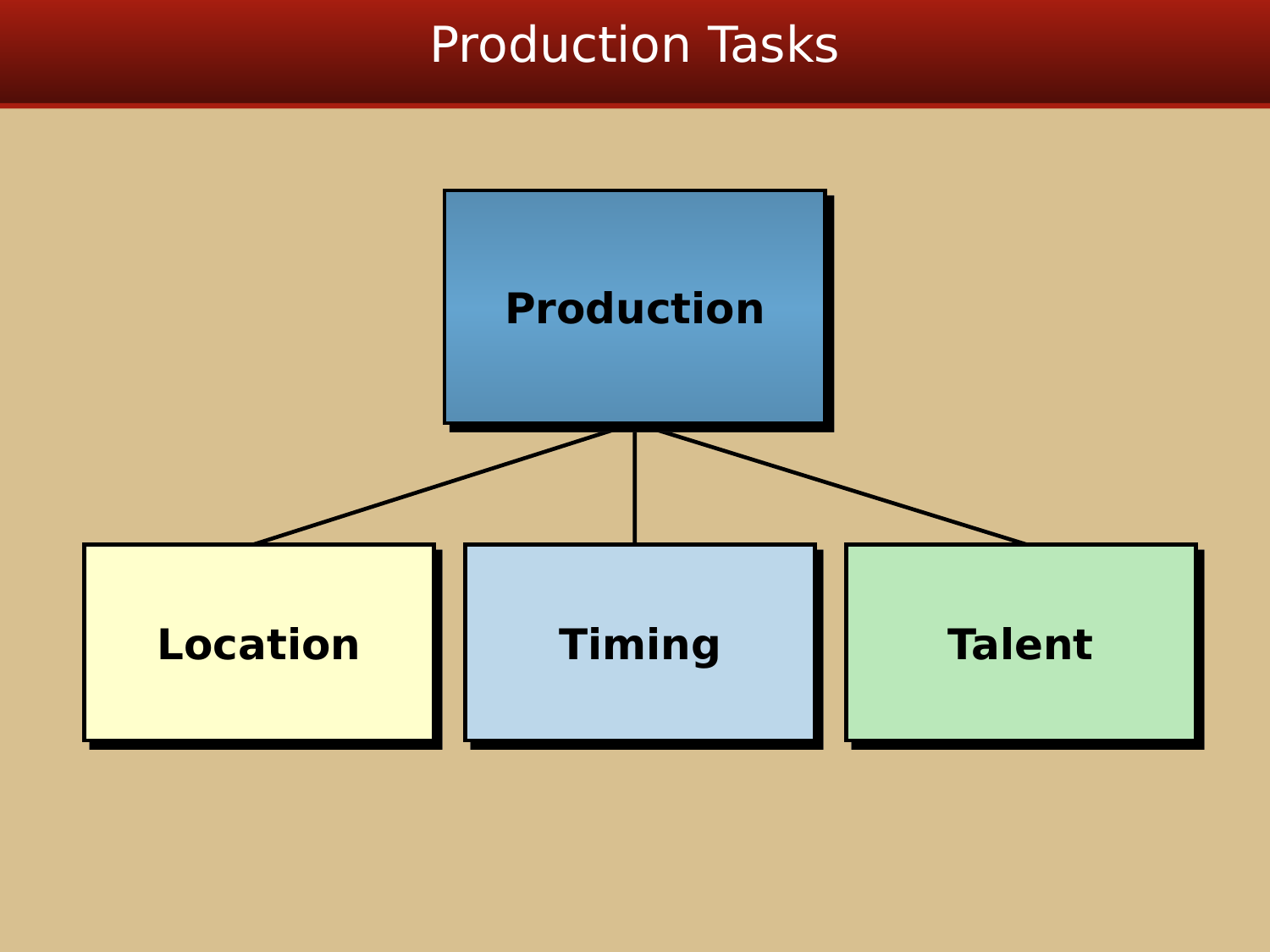

# Production Tasks

Production

Location

Timing

Talent